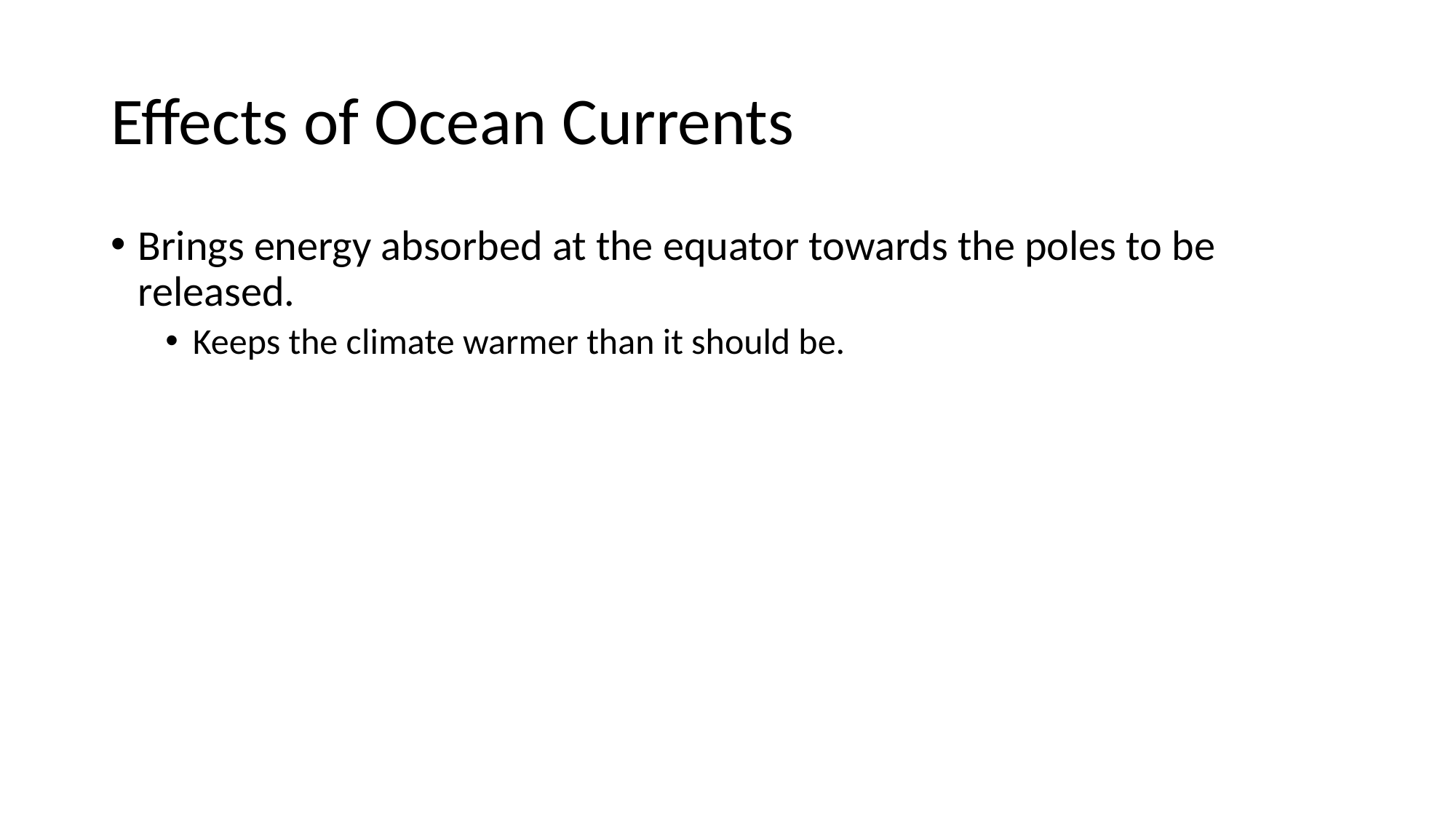

# Effects of Ocean Currents
Brings energy absorbed at the equator towards the poles to be released.
Keeps the climate warmer than it should be.